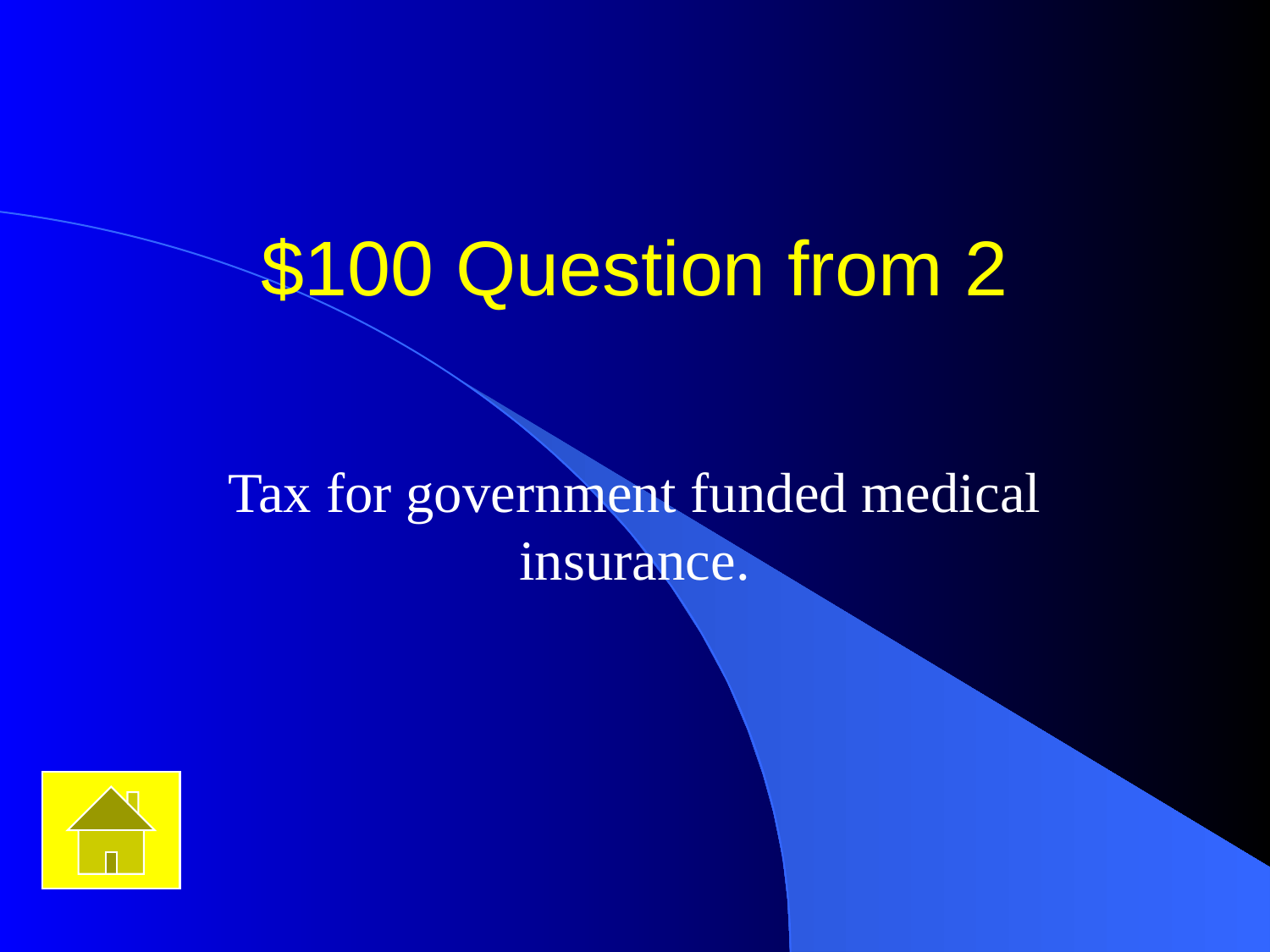

# $100 Question from 2
Tax for government funded medical insurance.